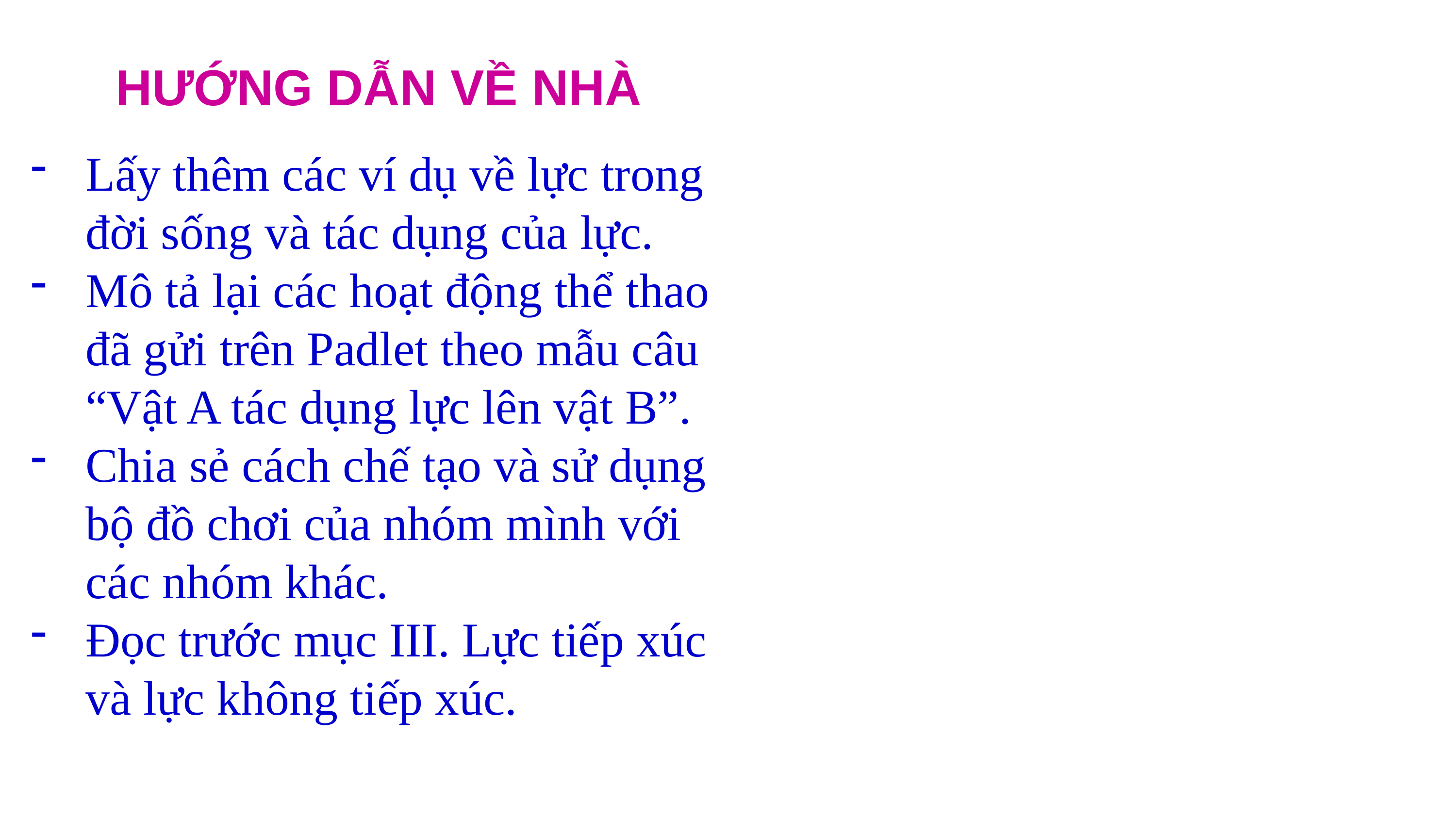

HƯỚNG DẪN VỀ NHÀ
Lấy thêm các ví dụ về lực trong đời sống và tác dụng của lực.
Mô tả lại các hoạt động thể thao đã gửi trên Padlet theo mẫu câu “Vật A tác dụng lực lên vật B”.
Chia sẻ cách chế tạo và sử dụng bộ đồ chơi của nhóm mình với các nhóm khác.
Đọc trước mục III. Lực tiếp xúc và lực không tiếp xúc.